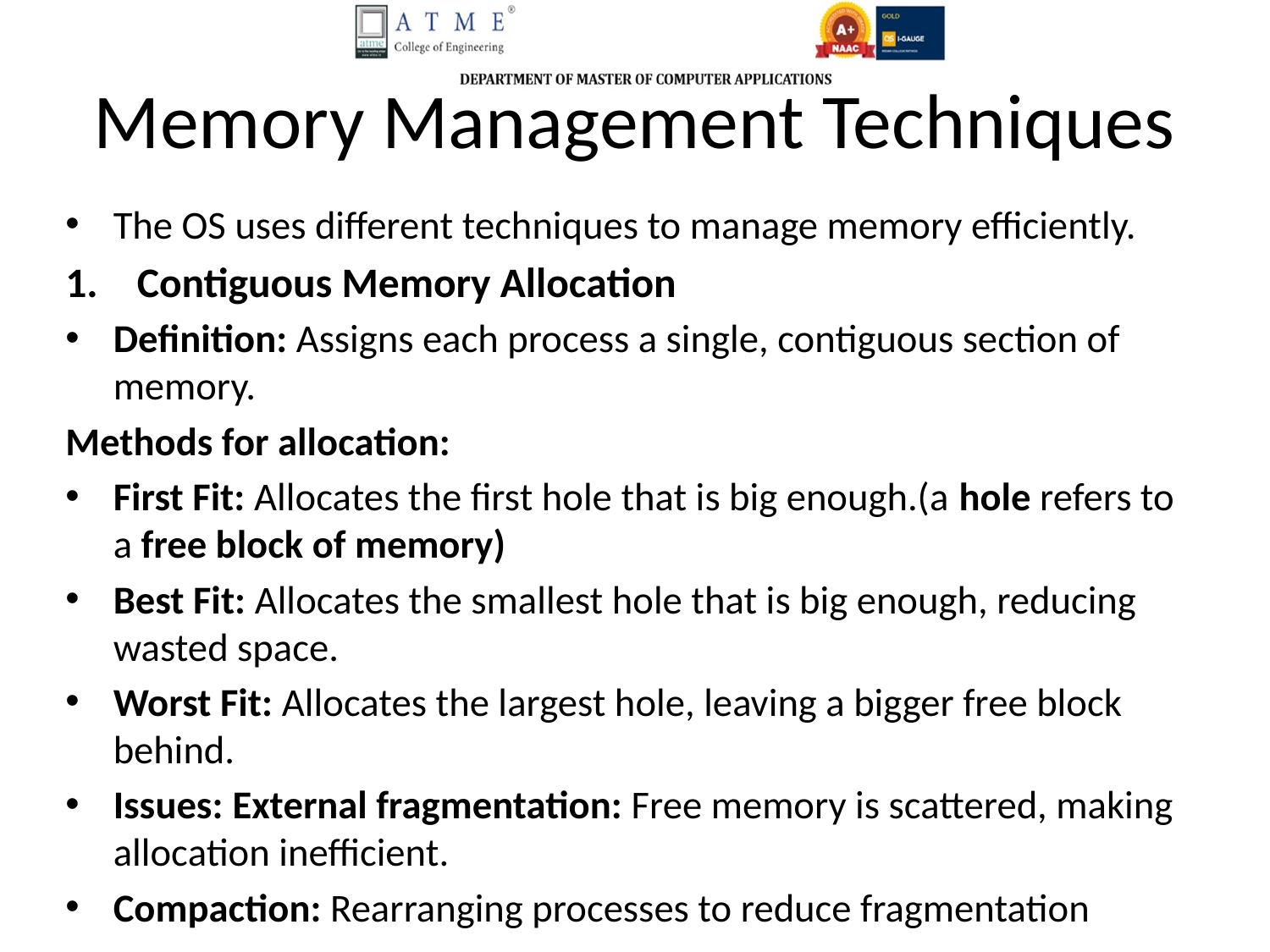

# Memory Management Techniques
The OS uses different techniques to manage memory efficiently.
Contiguous Memory Allocation
Definition: Assigns each process a single, contiguous section of memory.
Methods for allocation:
First Fit: Allocates the first hole that is big enough.(a hole refers to a free block of memory)
Best Fit: Allocates the smallest hole that is big enough, reducing wasted space.
Worst Fit: Allocates the largest hole, leaving a bigger free block behind.
Issues: External fragmentation: Free memory is scattered, making allocation inefficient.
Compaction: Rearranging processes to reduce fragmentation